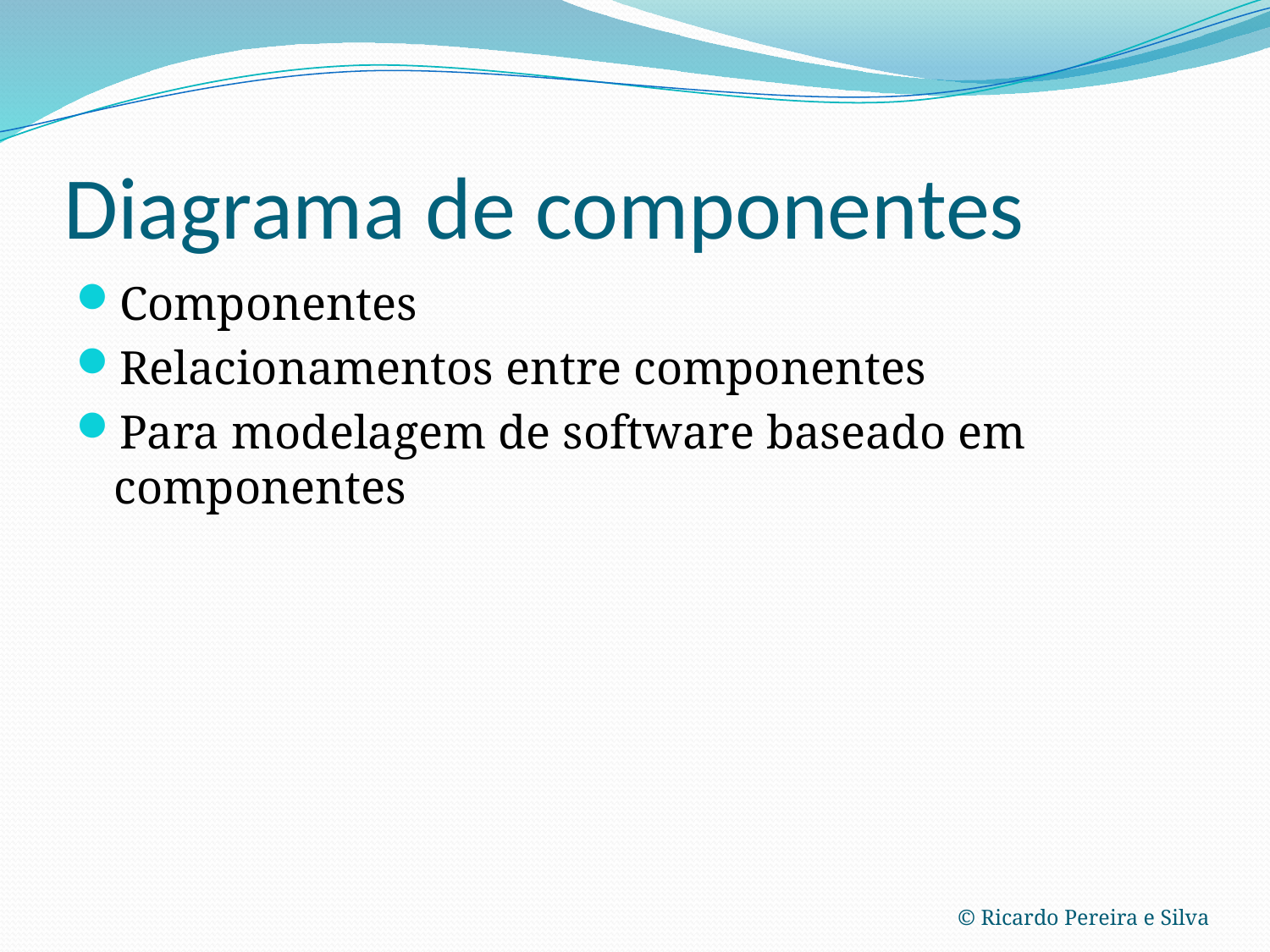

# Diagrama de componentes
Componentes
Relacionamentos entre componentes
Para modelagem de software baseado em componentes
© Ricardo Pereira e Silva